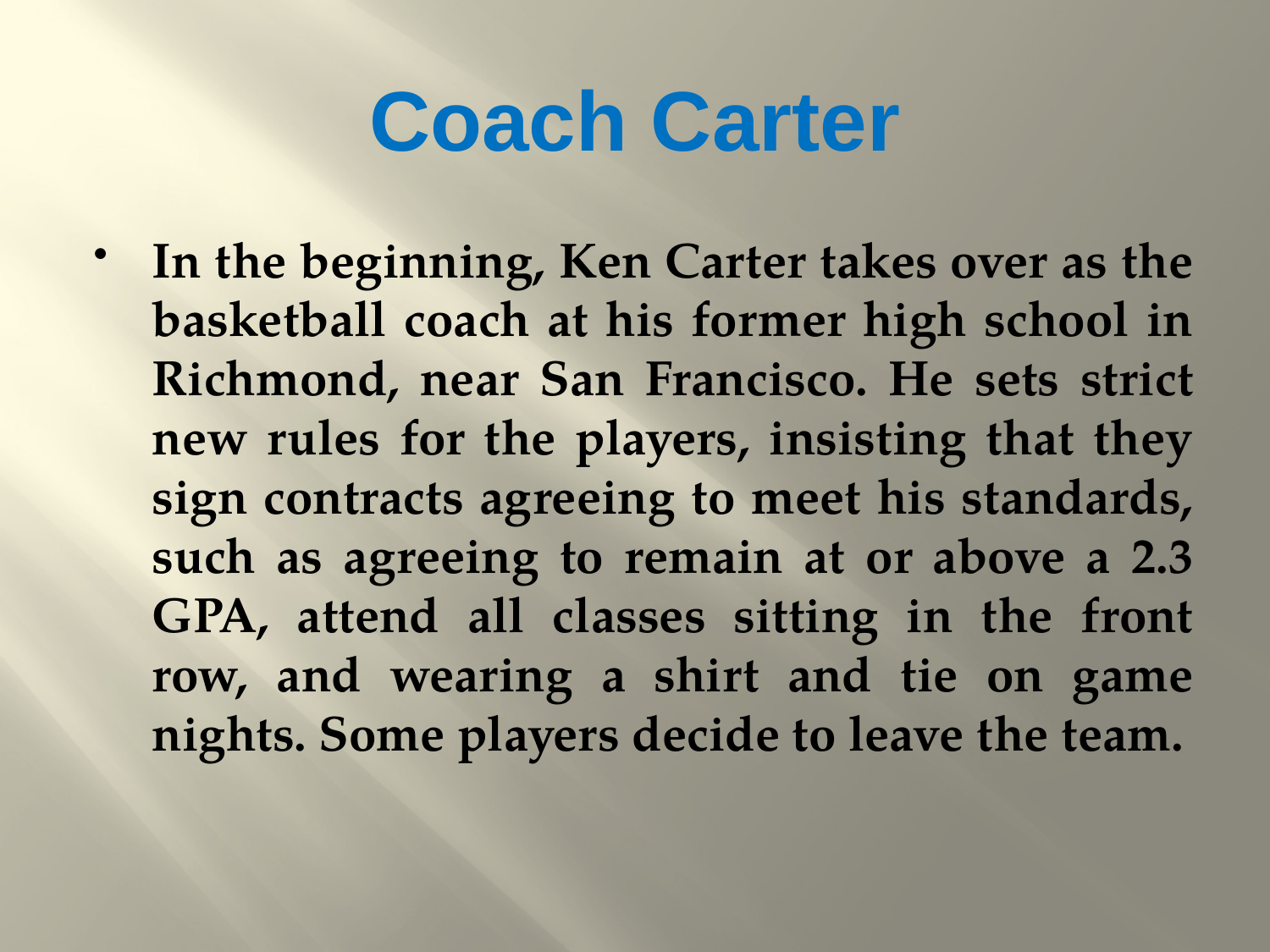

# Coach Carter
In the beginning, Ken Carter takes over as the basketball coach at his former high school in Richmond, near San Francisco. He sets strict new rules for the players, insisting that they sign contracts agreeing to meet his standards, such as agreeing to remain at or above a 2.3 GPA, attend all classes sitting in the front row, and wearing a shirt and tie on game nights. Some players decide to leave the team.